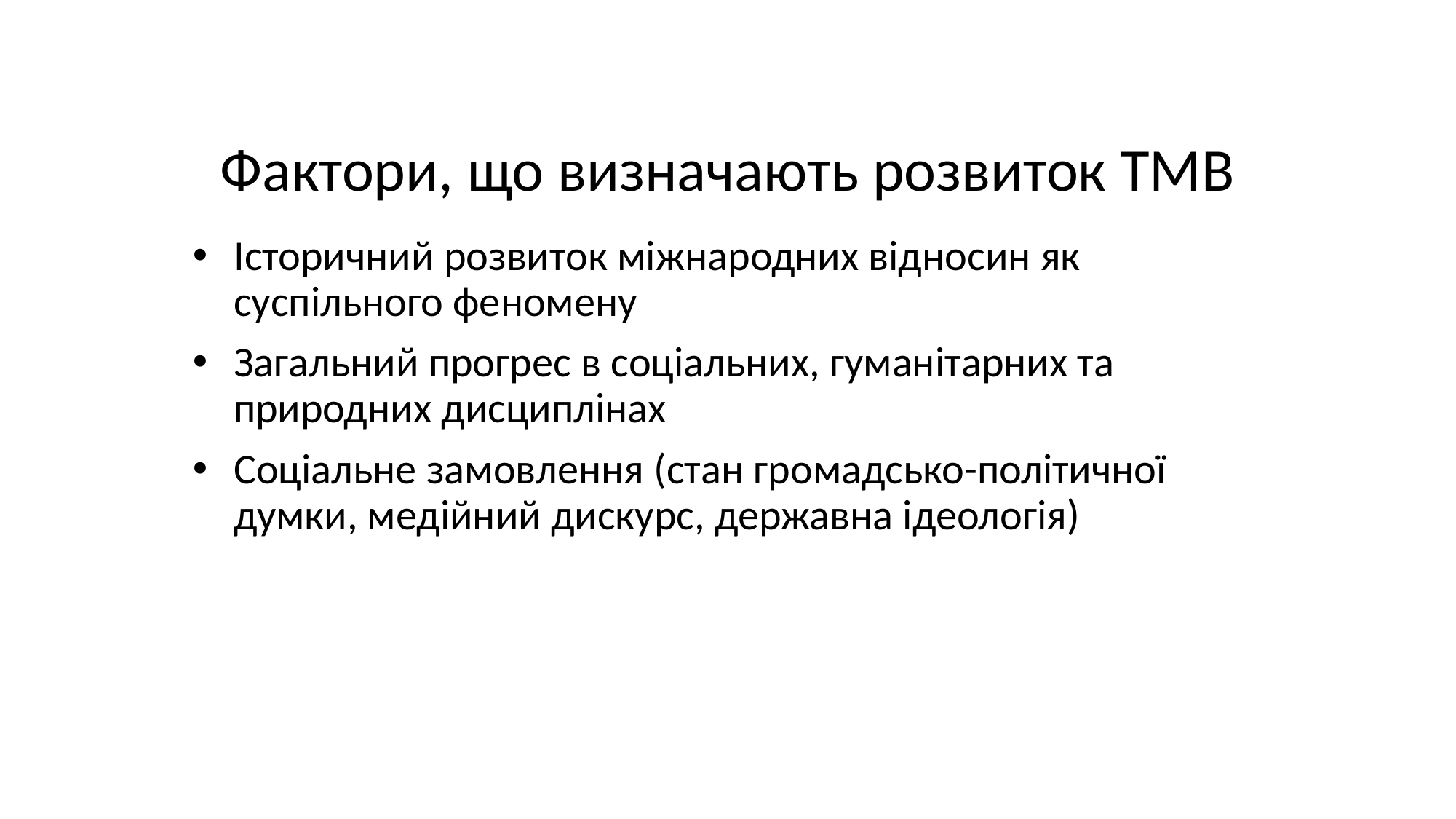

# Фактори, що визначають розвиток ТМВ
Історичний розвиток міжнародних відносин як суспільного феномену
Загальний прогрес в соціальних, гуманітарних та природних дисциплінах
Соціальне замовлення (стан громадсько-політичної думки, медійний дискурс, державна ідеологія)